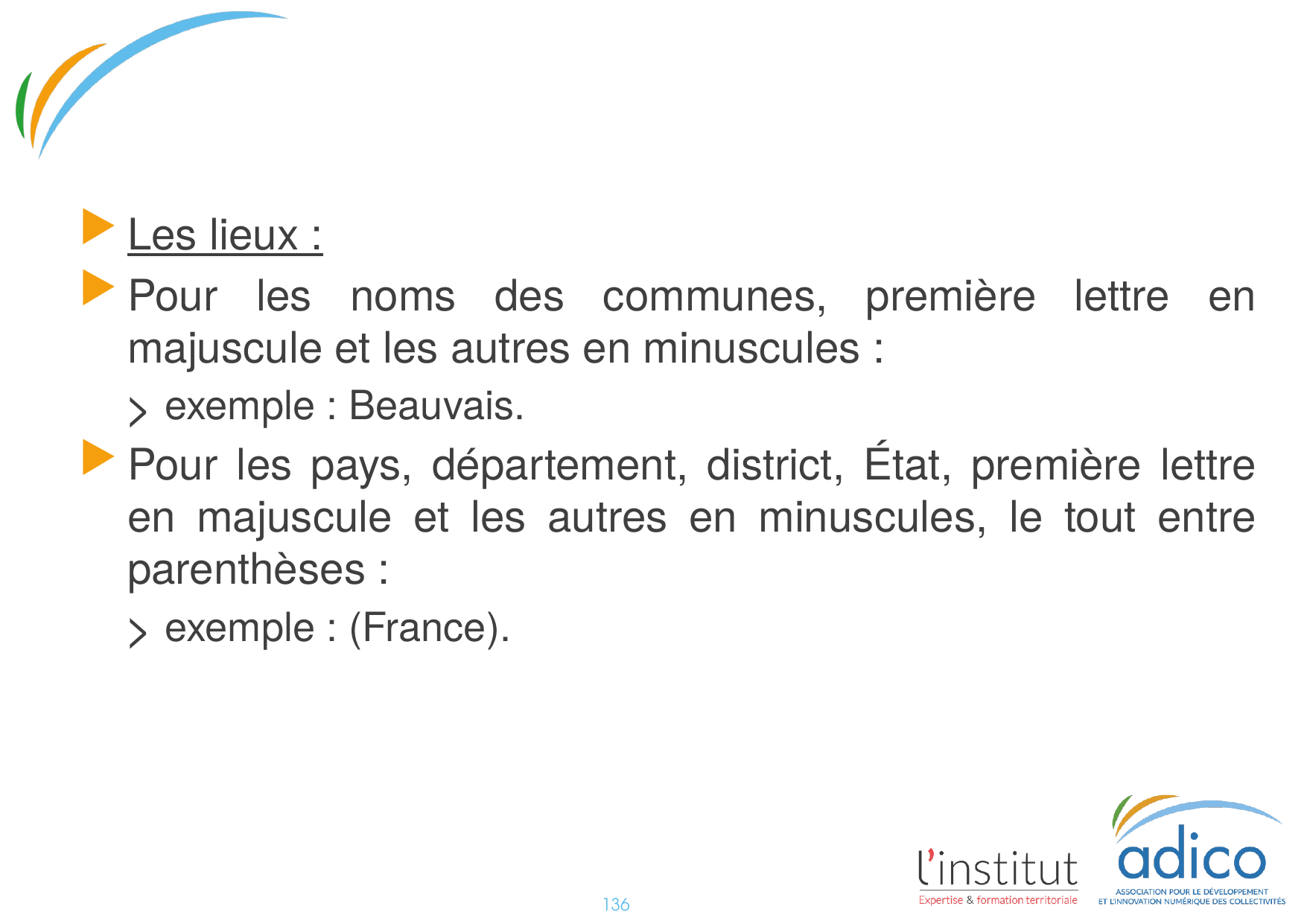

#

Les lieux :
Pour les noms des communes, première lettre en majuscule et les autres en minuscules :
exemple : Beauvais.
Pour les pays, département, district, État, première lettre en majuscule et les autres en minuscules, le tout entre parenthèses :
exemple : (France).